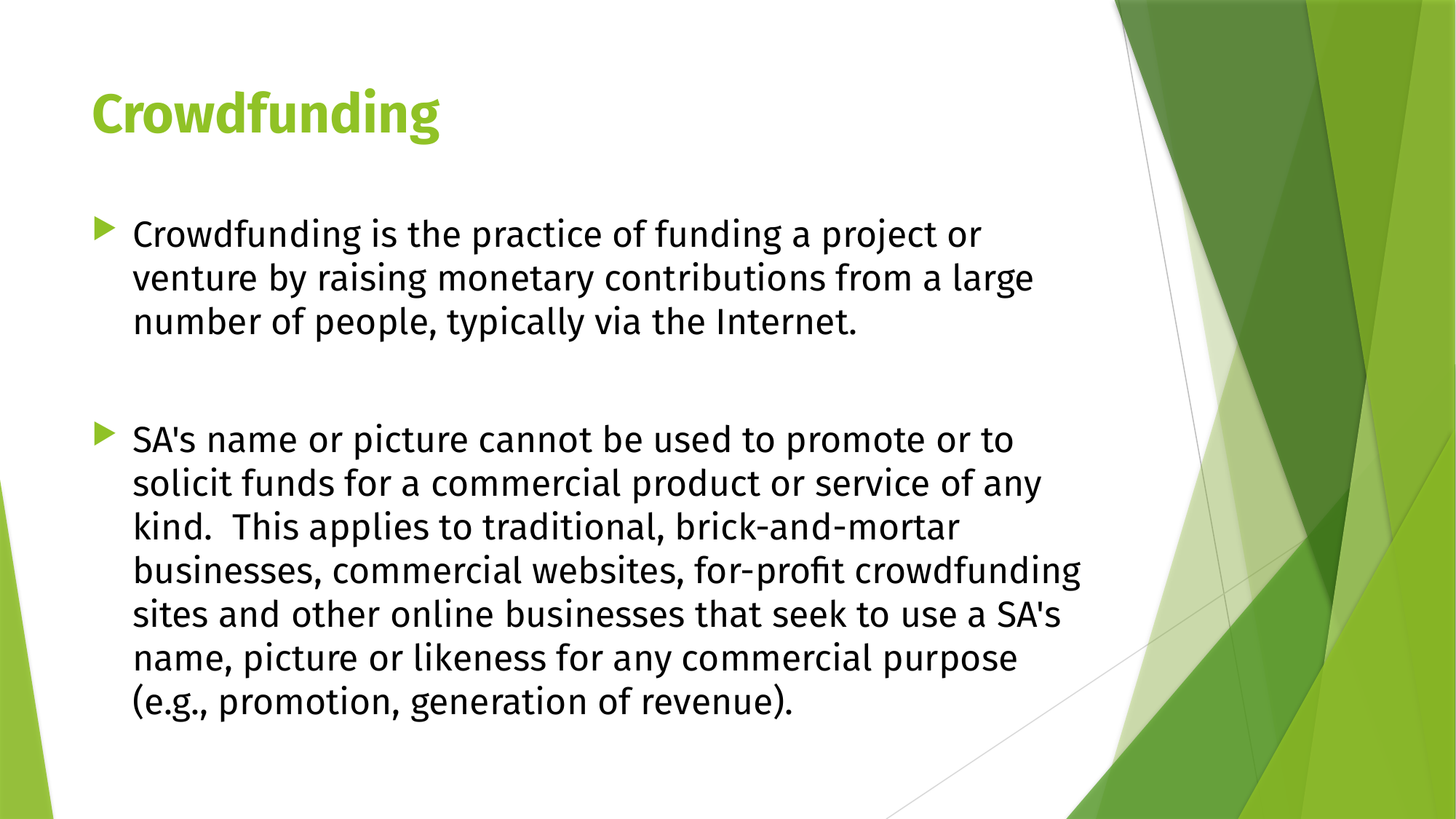

# Crowdfunding
Crowdfunding is the practice of funding a project or venture by raising monetary contributions from a large number of people, typically via the Internet.

SA's name or picture cannot be used to promote or to solicit funds for a commercial product or service of any kind.  This applies to traditional, brick-and-mortar businesses, commercial websites, for-profit crowdfunding sites and other online businesses that seek to use a SA's name, picture or likeness for any commercial purpose (e.g., promotion, generation of revenue).